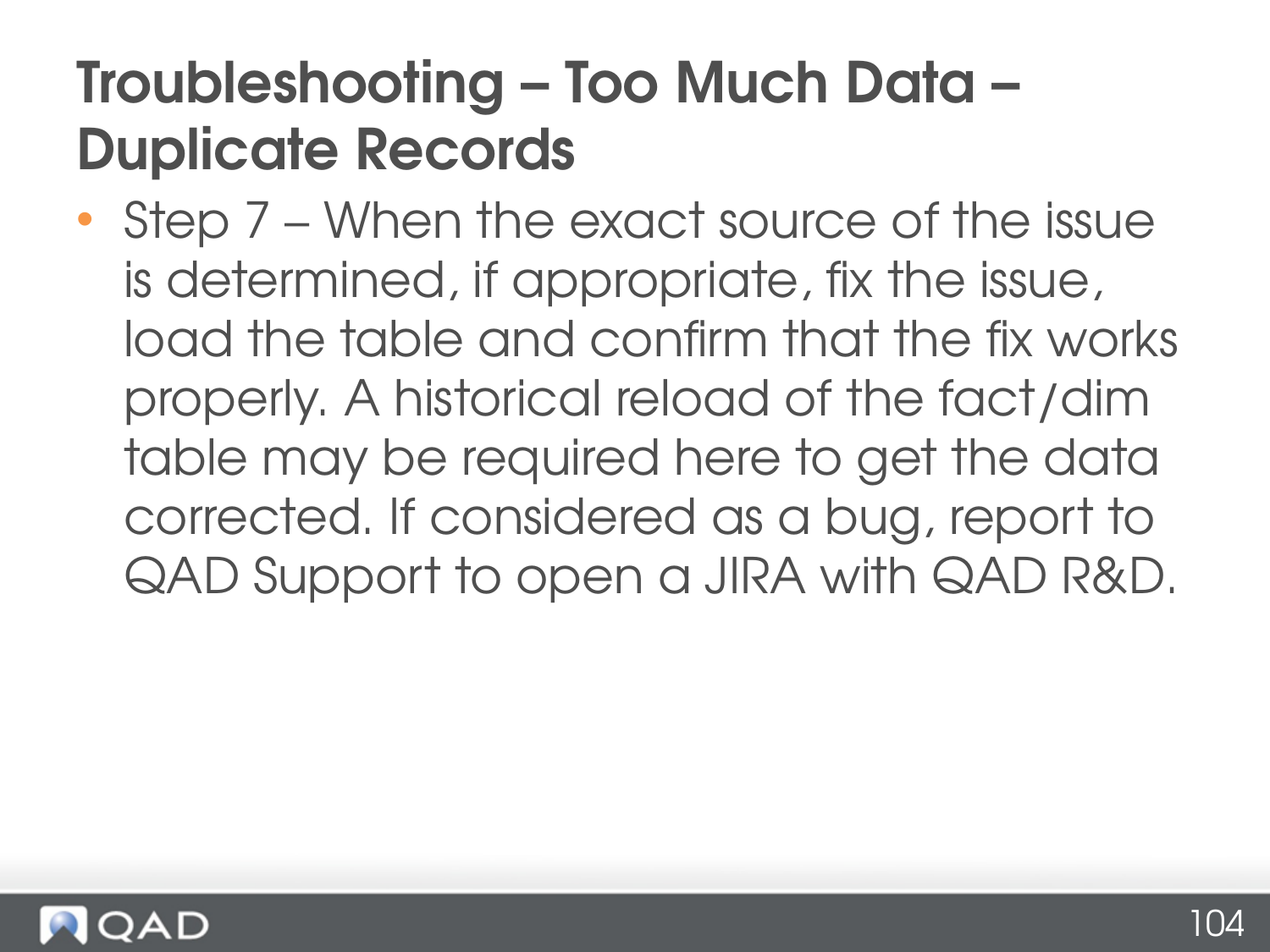

Step 7 – When the exact source of the issue is determined, if appropriate, fix the issue, load the table and confirm that the fix works properly. A historical reload of the fact/dim table may be required here to get the data corrected. If considered as a bug, report to QAD Support to open a JIRA with QAD R&D.
Troubleshooting – Too Much Data – Duplicate Records
104